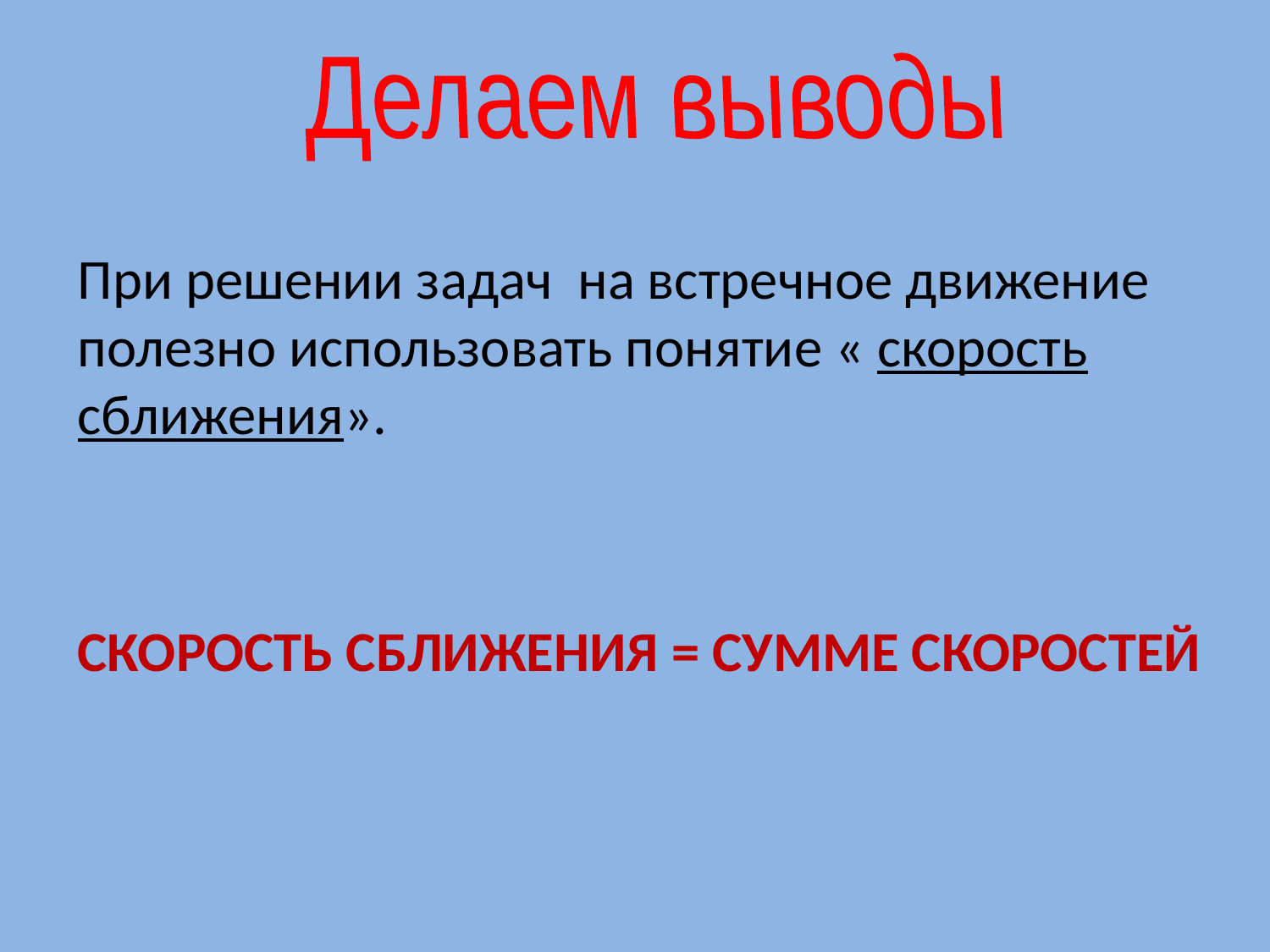

Делаем выводы
При решении задач  на встречное движение полезно использовать понятие « скорость сближения».

СКОРОСТЬ СБЛИЖЕНИЯ = СУММЕ СКОРОСТЕЙ